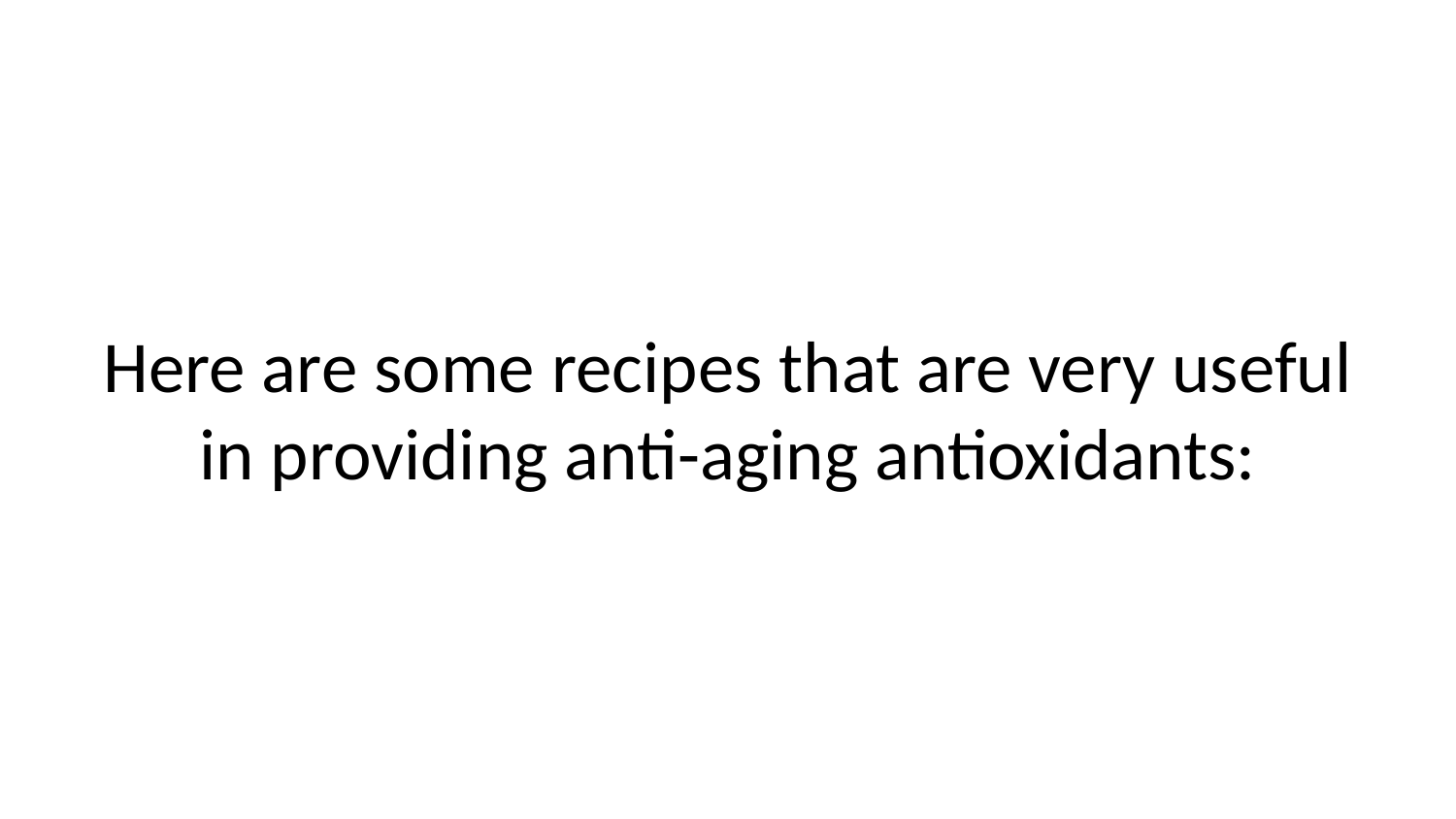

Here are some recipes that are very useful in providing anti-aging antioxidants: